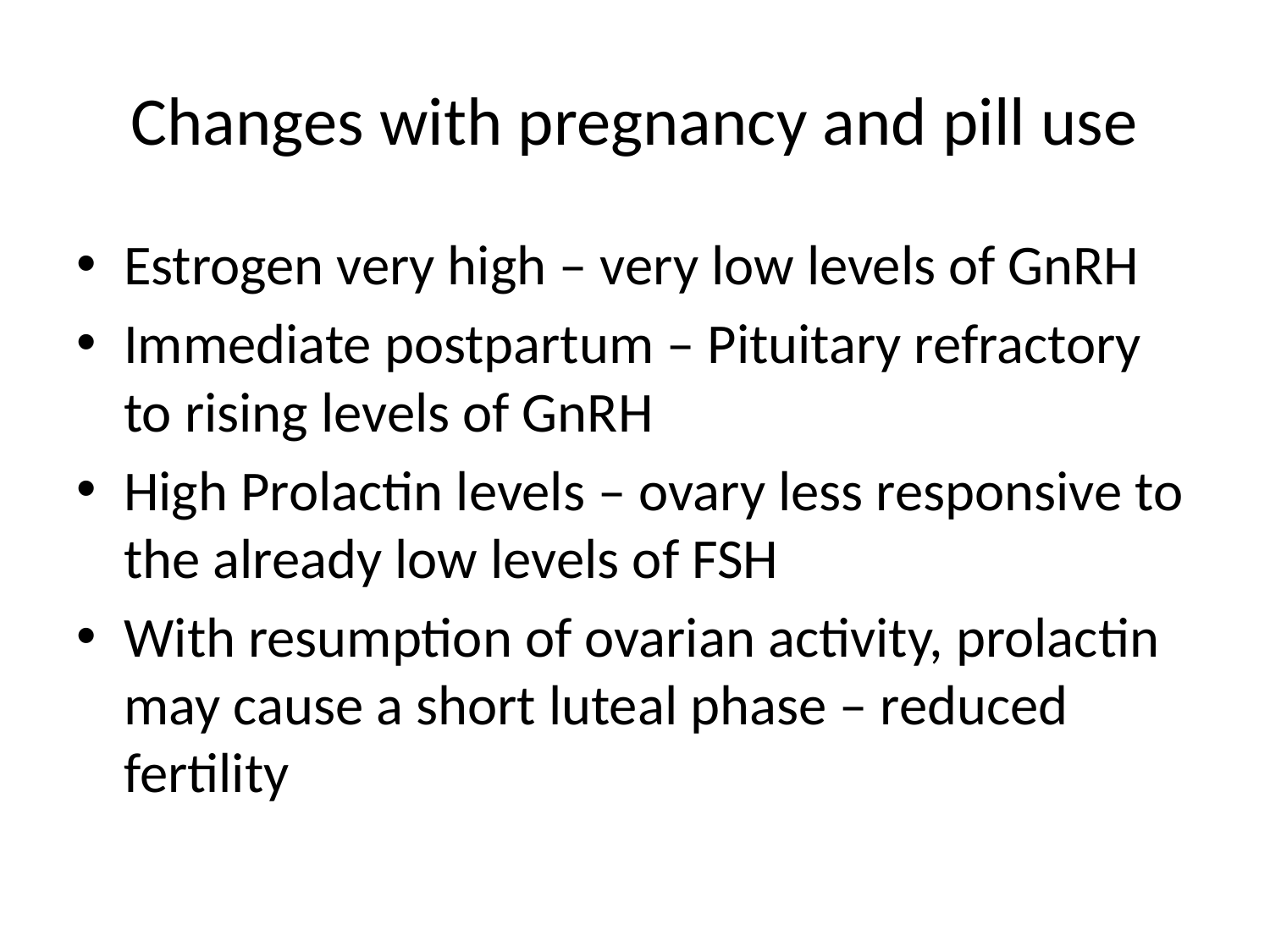

# Changes with pregnancy and pill use
Estrogen very high – very low levels of GnRH
Immediate postpartum – Pituitary refractory to rising levels of GnRH
High Prolactin levels – ovary less responsive to the already low levels of FSH
With resumption of ovarian activity, prolactin may cause a short luteal phase – reduced fertility